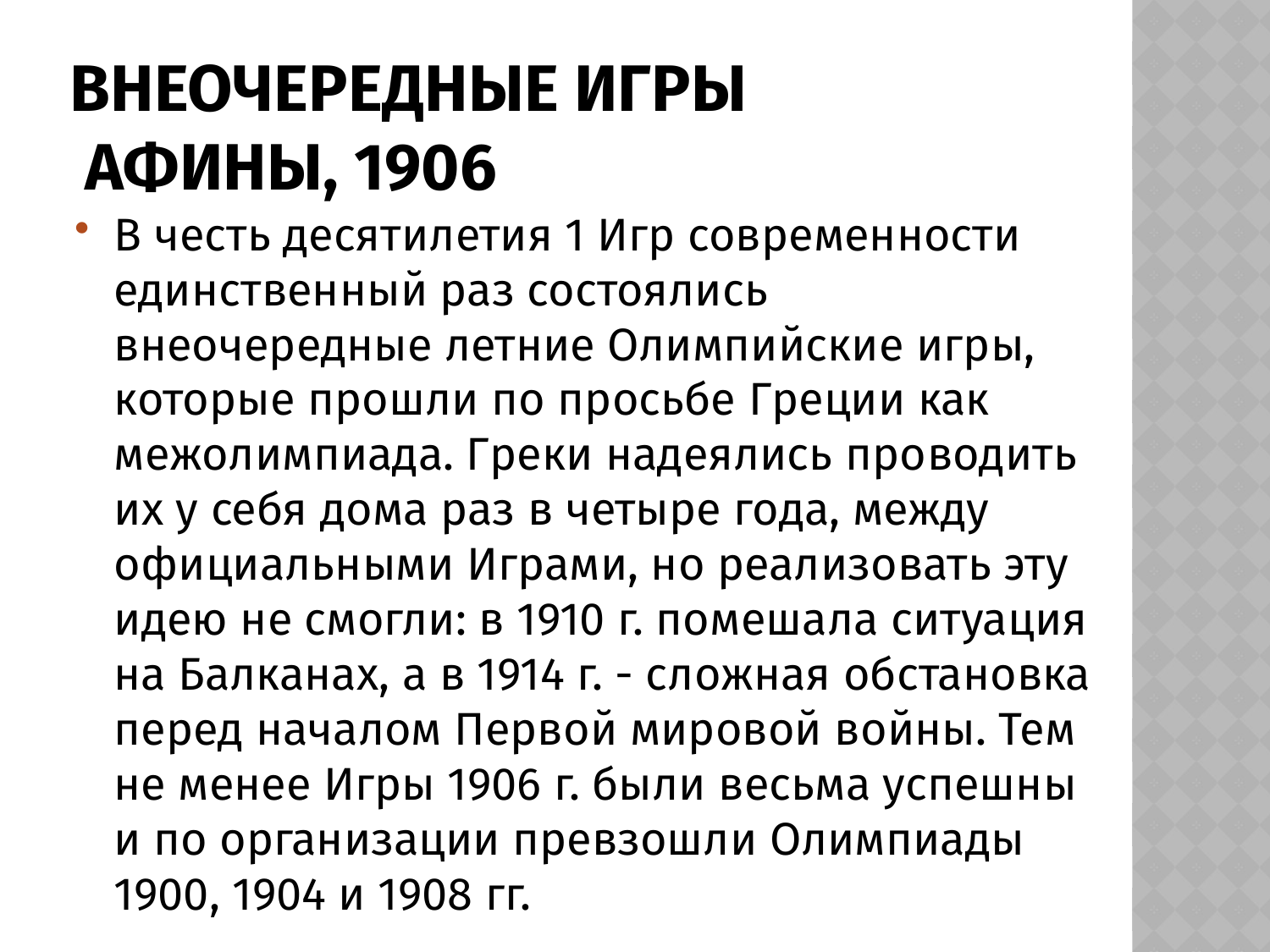

# Внеочередные Игры Афины, 1906
В честь десятилетия 1 Игр современности единственный раз состоялись внеочередные летние Олимпийские игры, которые про­шли по просьбе Греции как межолимпиада. Греки надеялись про­водить их у себя дома раз в четыре года, между официальными Играми, но реализовать эту идею не смогли: в 1910 г. помешала ситуация на Балканах, а в 1914 г. - сложная обстановка перед началом Первой мировой войны. Тем не менее Игры 1906 г. были весьма успешны и по организации превзошли Олимпиады 1900, 1904 и 1908 гг.